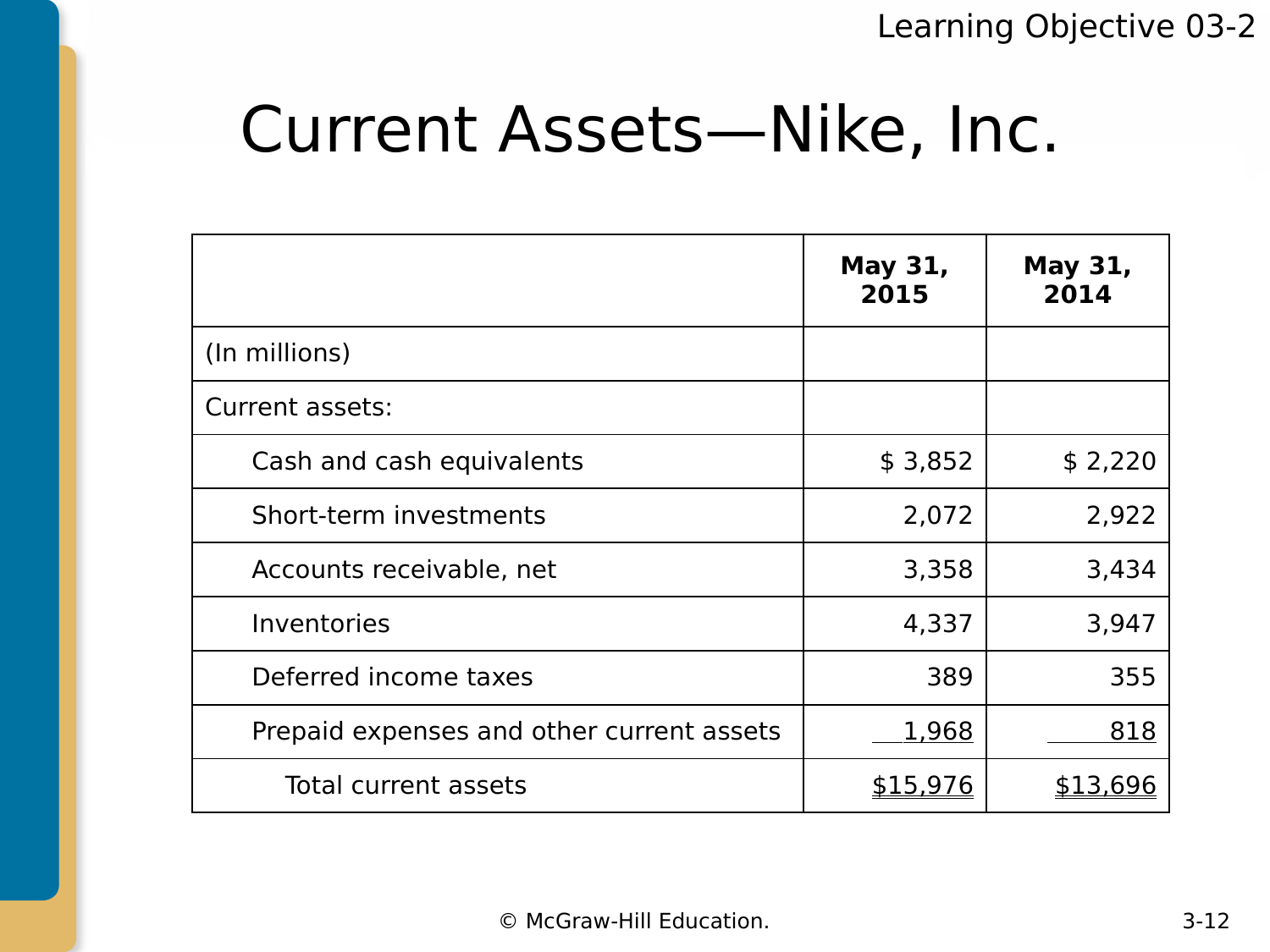

Learning Objective 03-2
# Current Assets—Nike, Inc.
|  | May 31, 2015 | May 31, 2014 |
| --- | --- | --- |
| (In millions) |  |  |
| Current assets: |  |  |
| Cash and cash equivalents | $ 3,852 | $ 2,220 |
| Short-term investments | 2,072 | 2,922 |
| Accounts receivable, net | 3,358 | 3,434 |
| Inventories | 4,337 | 3,947 |
| Deferred income taxes | 389 | 355 |
| Prepaid expenses and other current assets | 1,968 | 818 |
| Total current assets | $15,976 | $13,696 |